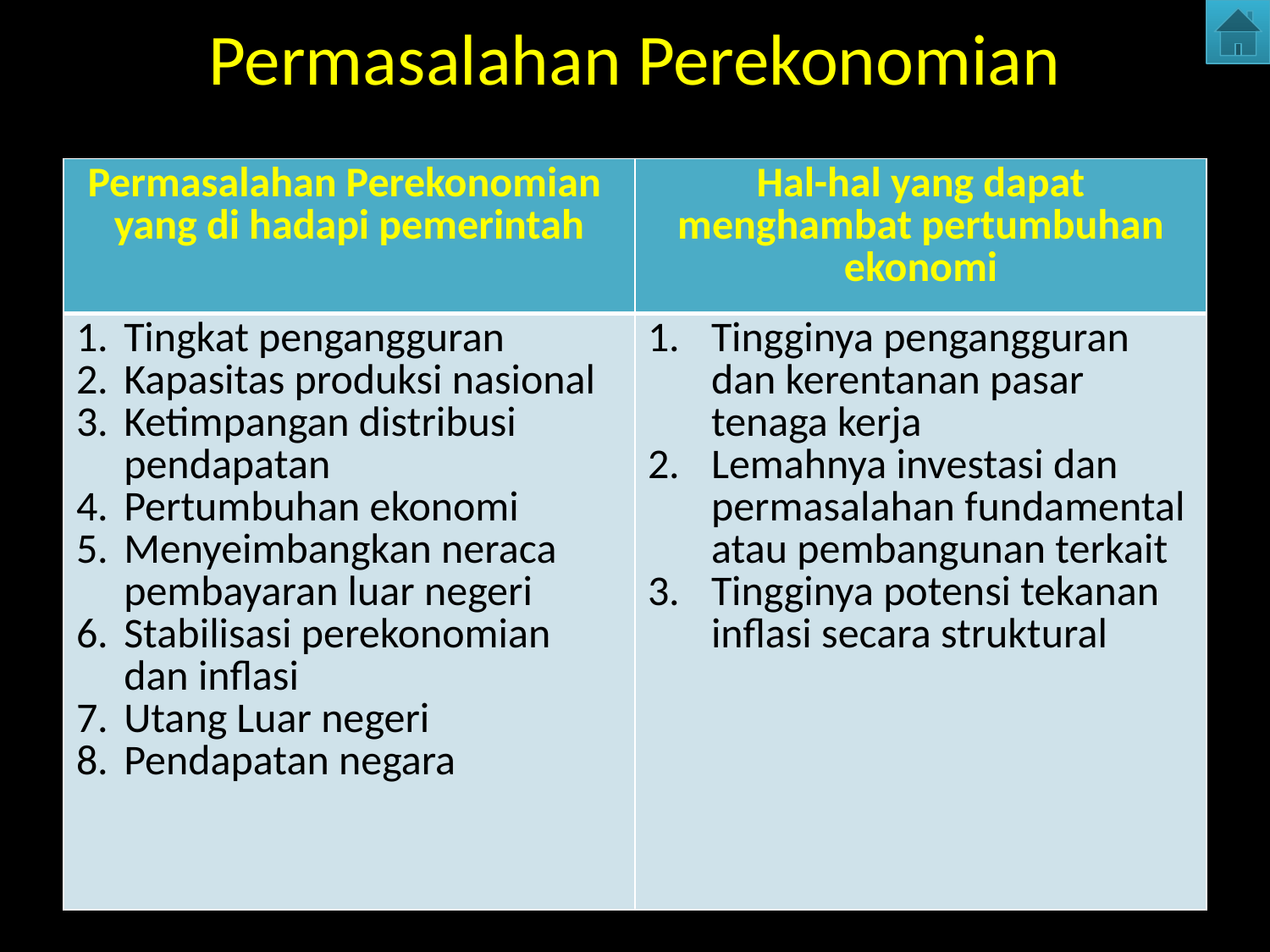

# Permasalahan Perekonomian
| Permasalahan Perekonomian yang di hadapi pemerintah | Hal-hal yang dapat menghambat pertumbuhan ekonomi |
| --- | --- |
| Tingkat pengangguran Kapasitas produksi nasional Ketimpangan distribusi pendapatan Pertumbuhan ekonomi Menyeimbangkan neraca pembayaran luar negeri Stabilisasi perekonomian dan inflasi Utang Luar negeri Pendapatan negara | Tingginya pengangguran dan kerentanan pasar tenaga kerja Lemahnya investasi dan permasalahan fundamental atau pembangunan terkait Tingginya potensi tekanan inflasi secara struktural |